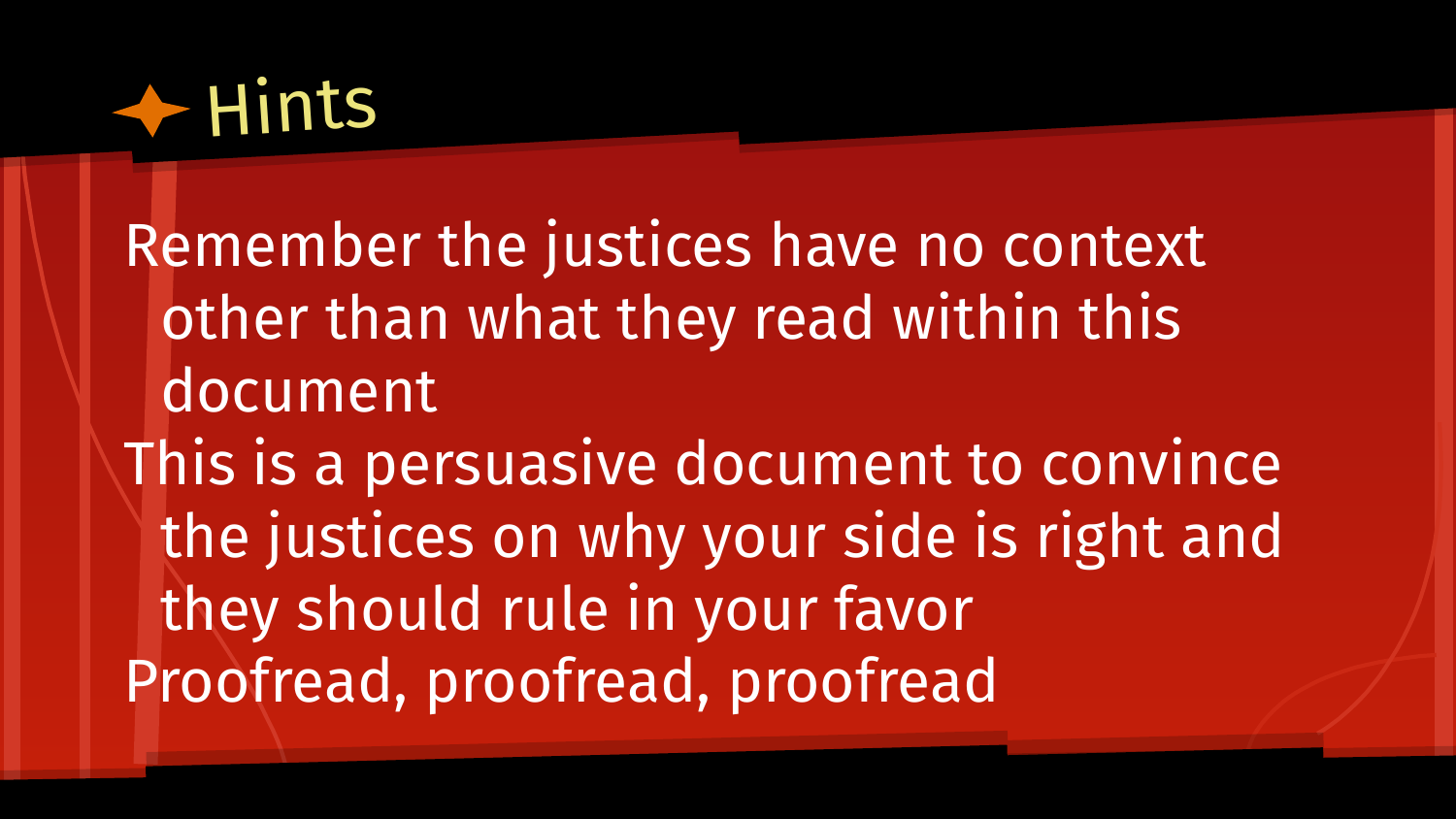

# Hints
Remember the justices have no context other than what they read within this document
This is a persuasive document to convince the justices on why your side is right and they should rule in your favor
Proofread, proofread, proofread